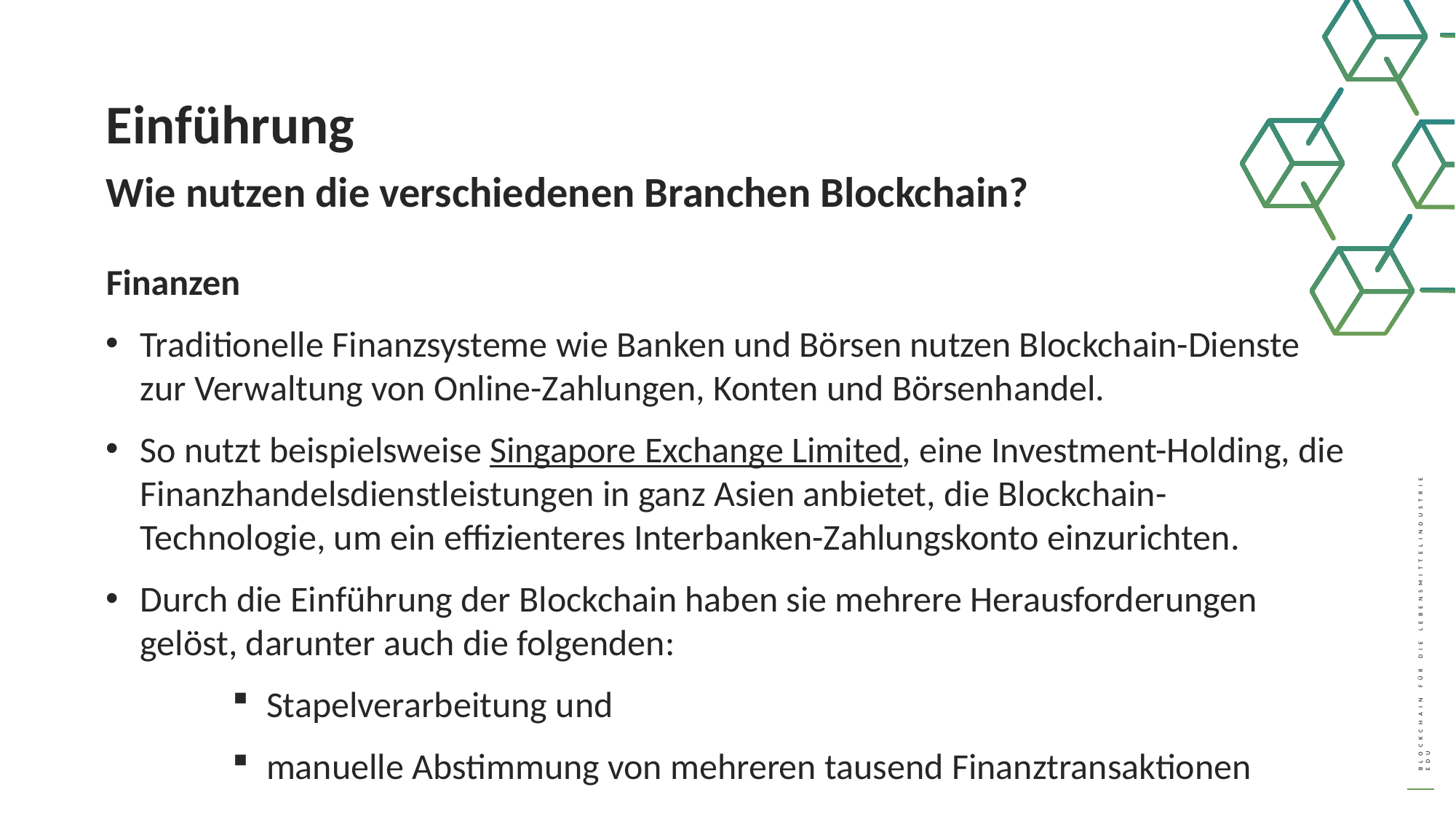

Einführung
Wie nutzen die verschiedenen Branchen Blockchain?
Finanzen
Traditionelle Finanzsysteme wie Banken und Börsen nutzen Blockchain-Dienste zur Verwaltung von Online-Zahlungen, Konten und Börsenhandel.
So nutzt beispielsweise Singapore Exchange Limited, eine Investment-Holding, die Finanzhandelsdienstleistungen in ganz Asien anbietet, die Blockchain-Technologie, um ein effizienteres Interbanken-Zahlungskonto einzurichten.
Durch die Einführung der Blockchain haben sie mehrere Herausforderungen gelöst, darunter auch die folgenden:
Stapelverarbeitung und
manuelle Abstimmung von mehreren tausend Finanztransaktionen